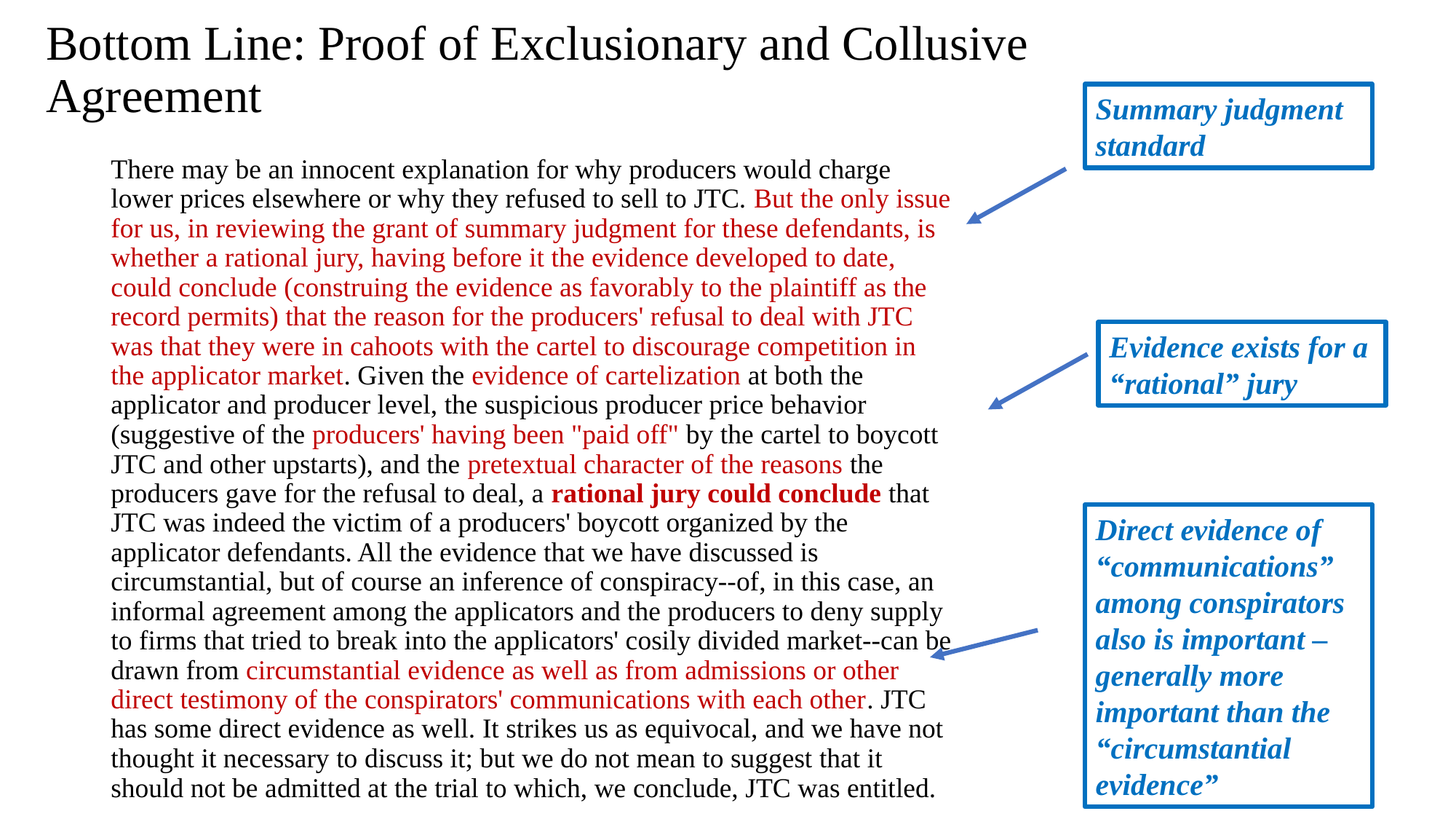

# Bottom Line: Proof of Exclusionary and Collusive Agreement
Summary judgment standard
There may be an innocent explanation for why producers would charge lower prices elsewhere or why they refused to sell to JTC. But the only issue for us, in reviewing the grant of summary judgment for these defendants, is whether a rational jury, having before it the evidence developed to date, could conclude (construing the evidence as favorably to the plaintiff as the record permits) that the reason for the producers' refusal to deal with JTC was that they were in cahoots with the cartel to discourage competition in the applicator market. Given the evidence of cartelization at both the applicator and producer level, the suspicious producer price behavior (suggestive of the producers' having been "paid off" by the cartel to boycott JTC and other upstarts), and the pretextual character of the reasons the producers gave for the refusal to deal, a rational jury could conclude that JTC was indeed the victim of a producers' boycott organized by the applicator defendants. All the evidence that we have discussed is circumstantial, but of course an inference of conspiracy--of, in this case, an informal agreement among the applicators and the producers to deny supply to firms that tried to break into the applicators' cosily divided market--can be drawn from circumstantial evidence as well as from admissions or other direct testimony of the conspirators' communications with each other. JTC has some direct evidence as well. It strikes us as equivocal, and we have not thought it necessary to discuss it; but we do not mean to suggest that it should not be admitted at the trial to which, we conclude, JTC was entitled.
Evidence exists for a “rational” jury
Direct evidence of “communications” among conspirators also is important – generally more important than the “circumstantial evidence”